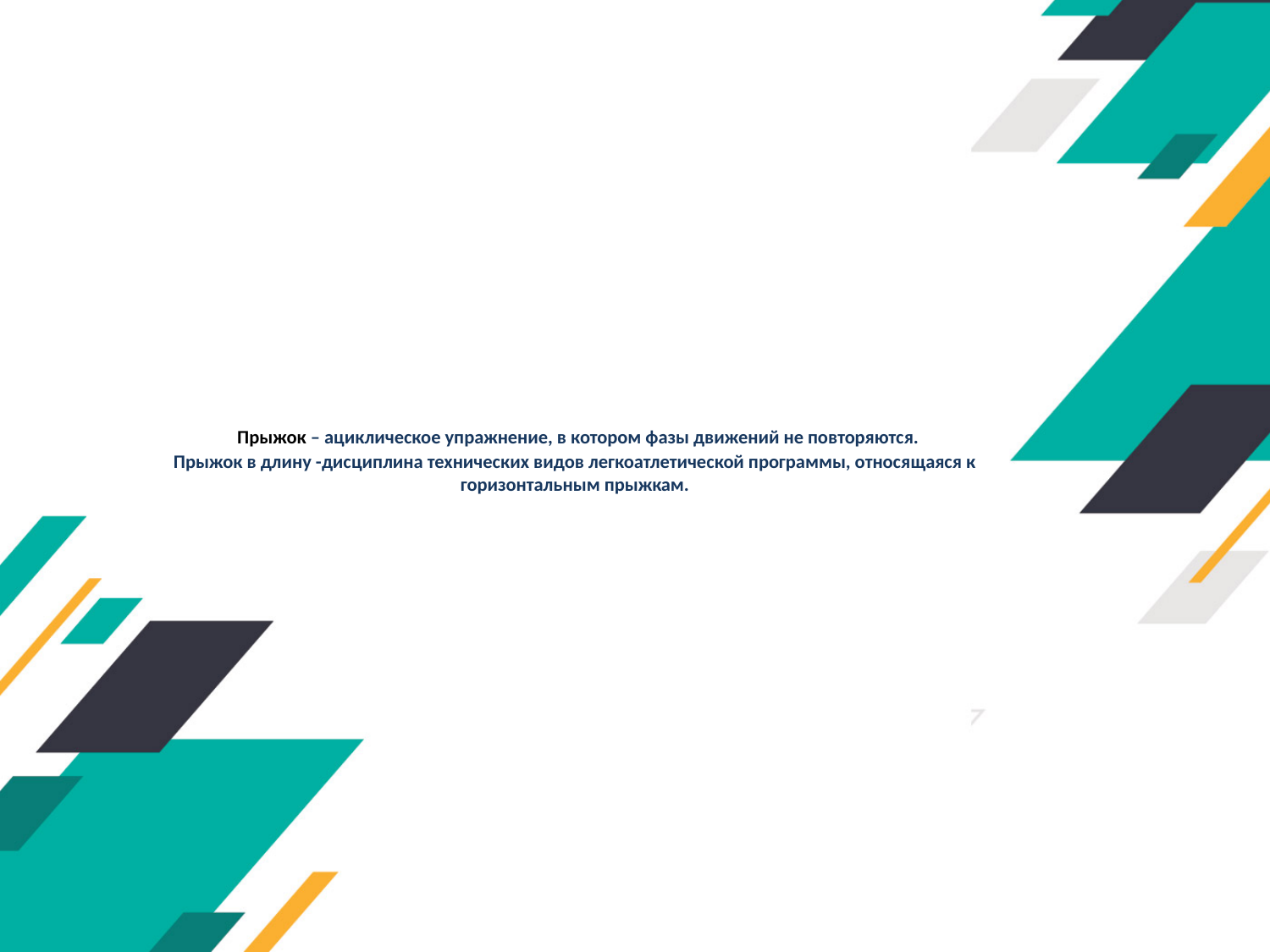

# Прыжок – ациклическое упражнение, в котором фазы движений не повторяются. Прыжок в длину -дисциплина технических видов легкоатлетической программы, относящаяся к горизонтальным прыжкам.